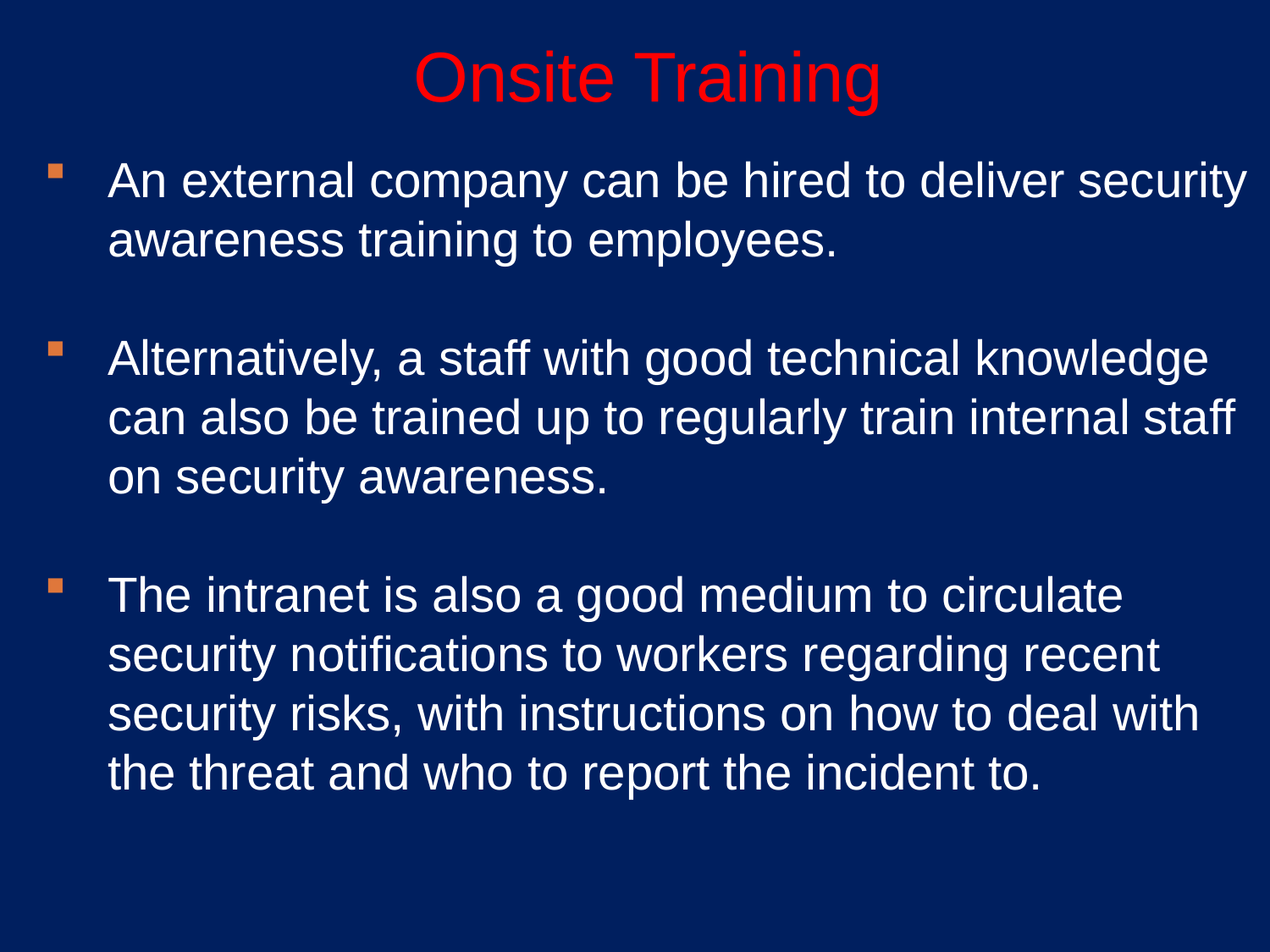

# Onsite Training
An external company can be hired to deliver security awareness training to employees.

Alternatively, a staff with good technical knowledge can also be trained up to regularly train internal staff on security awareness.

The intranet is also a good medium to circulate security notifications to workers regarding recent security risks, with instructions on how to deal with the threat and who to report the incident to.